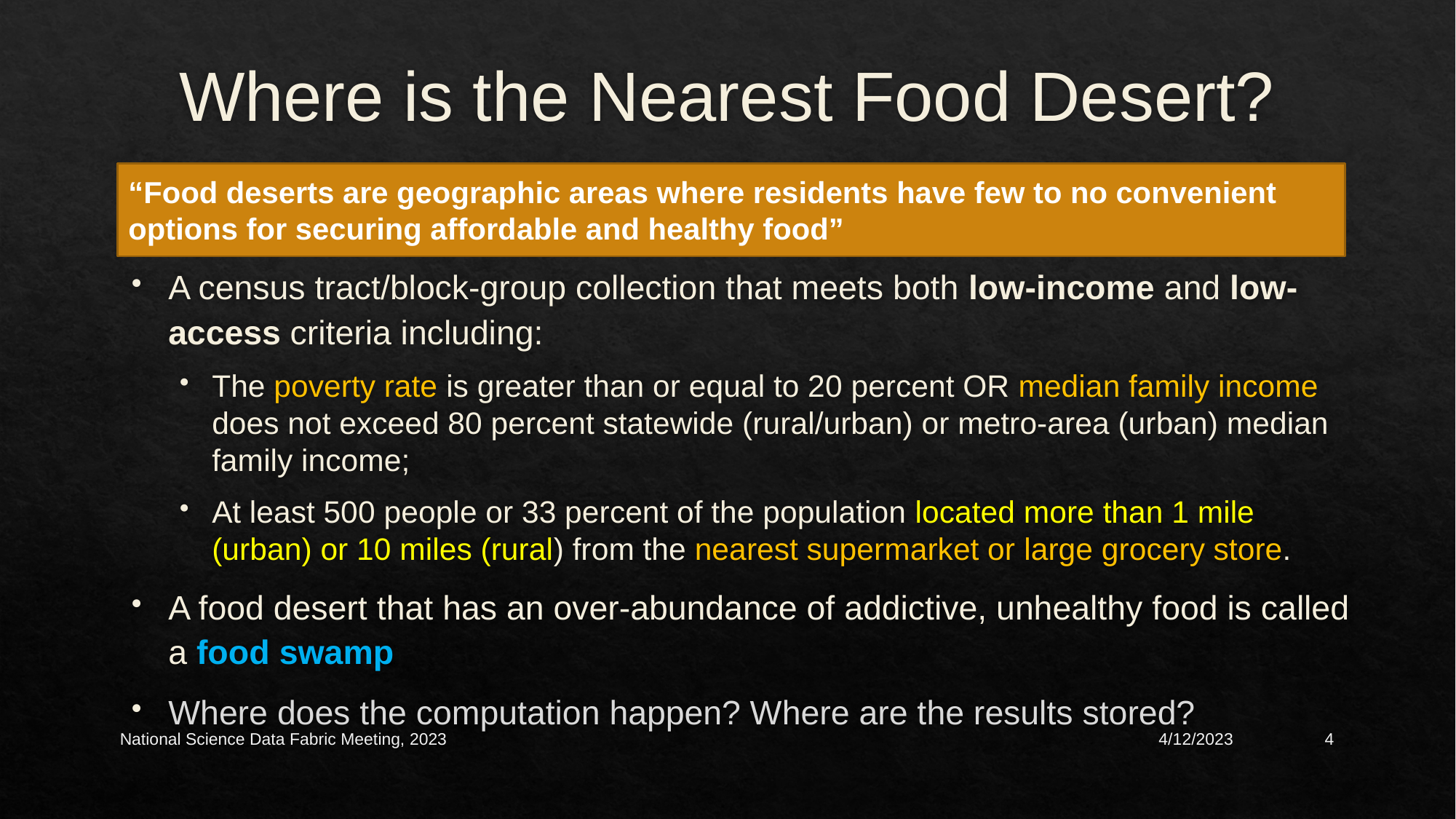

# Where is the Nearest Food Desert?
“Food deserts are geo­graph­ic areas where res­i­dents have few to no con­ve­nient options for secur­ing afford­able and healthy food”
A census tract/block-group collection that meets both low-income and low-access criteria including:
The poverty rate is greater than or equal to 20 percent OR median family income does not exceed 80 percent statewide (rural/urban) or metro-area (urban) median family income;
At least 500 people or 33 percent of the population located more than 1 mile (urban) or 10 miles (rural) from the nearest supermarket or large grocery store.
A food desert that has an over-abundance of addictive, unhealthy food is called a food swamp
Where does the computation happen? Where are the results stored?

National Science Data Fabric Meeting, 2023
4/12/2023
4